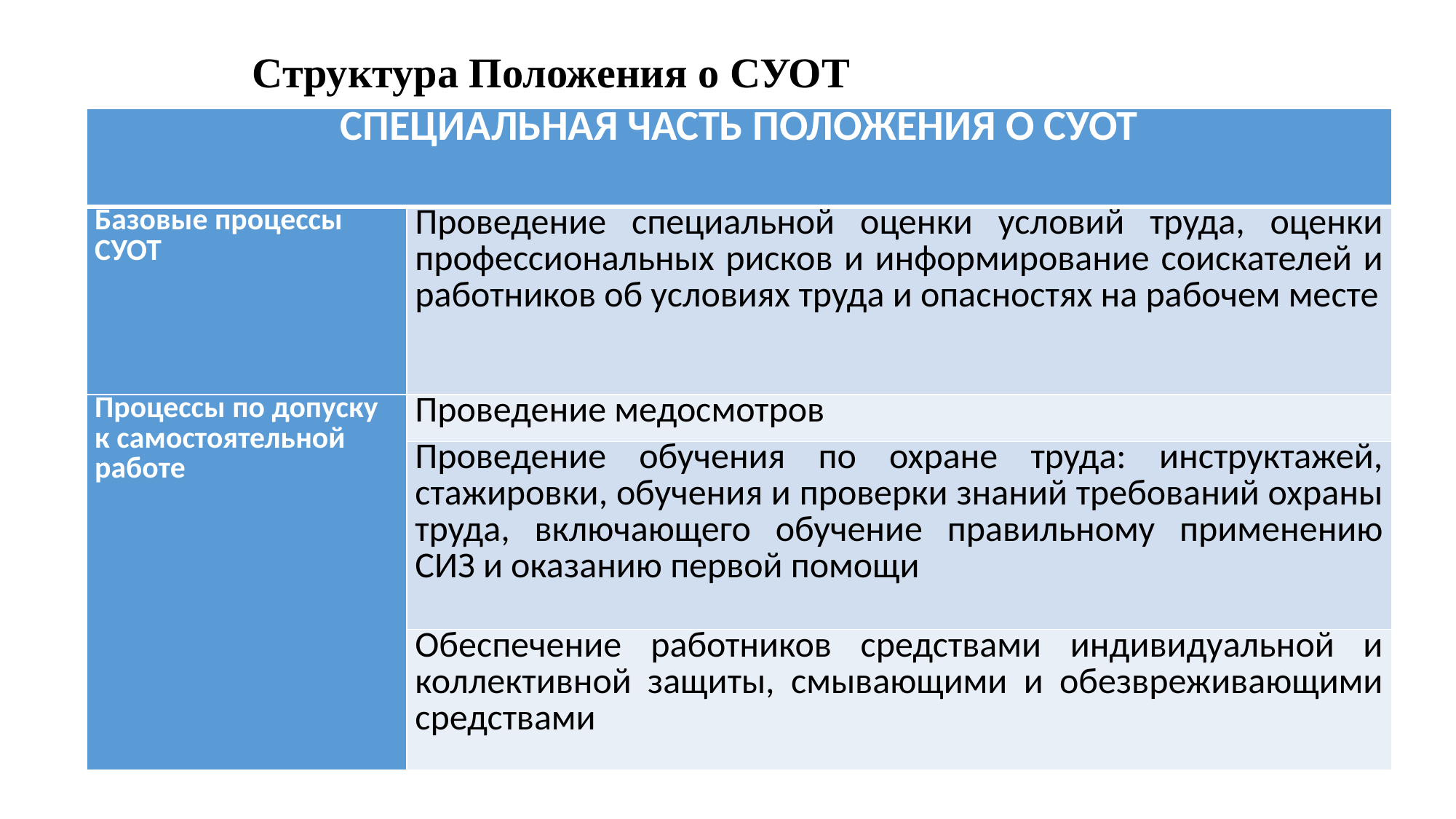

# Структура Положения о СУОТ
| Специальная часть Положения о СУОТ |  |
| --- | --- |
| Базовые процессы СУОТ | Проведение специальной оценки условий труда, оценки профессиональных рисков и информирование соискателей и работников об условиях труда и опасностях на рабочем месте |
| Процессы по допуску к самостоятельной работе | Проведение медосмотров |
|  | Проведение обучения по охране труда: инструктажей, стажировки, обучения и проверки знаний требований охраны труда, включающего обучение правильному применению СИЗ и оказанию первой помощи |
|  | Обеспечение работников средствами индивидуальной и коллективной защиты, смывающими и обезвреживающими средствами |